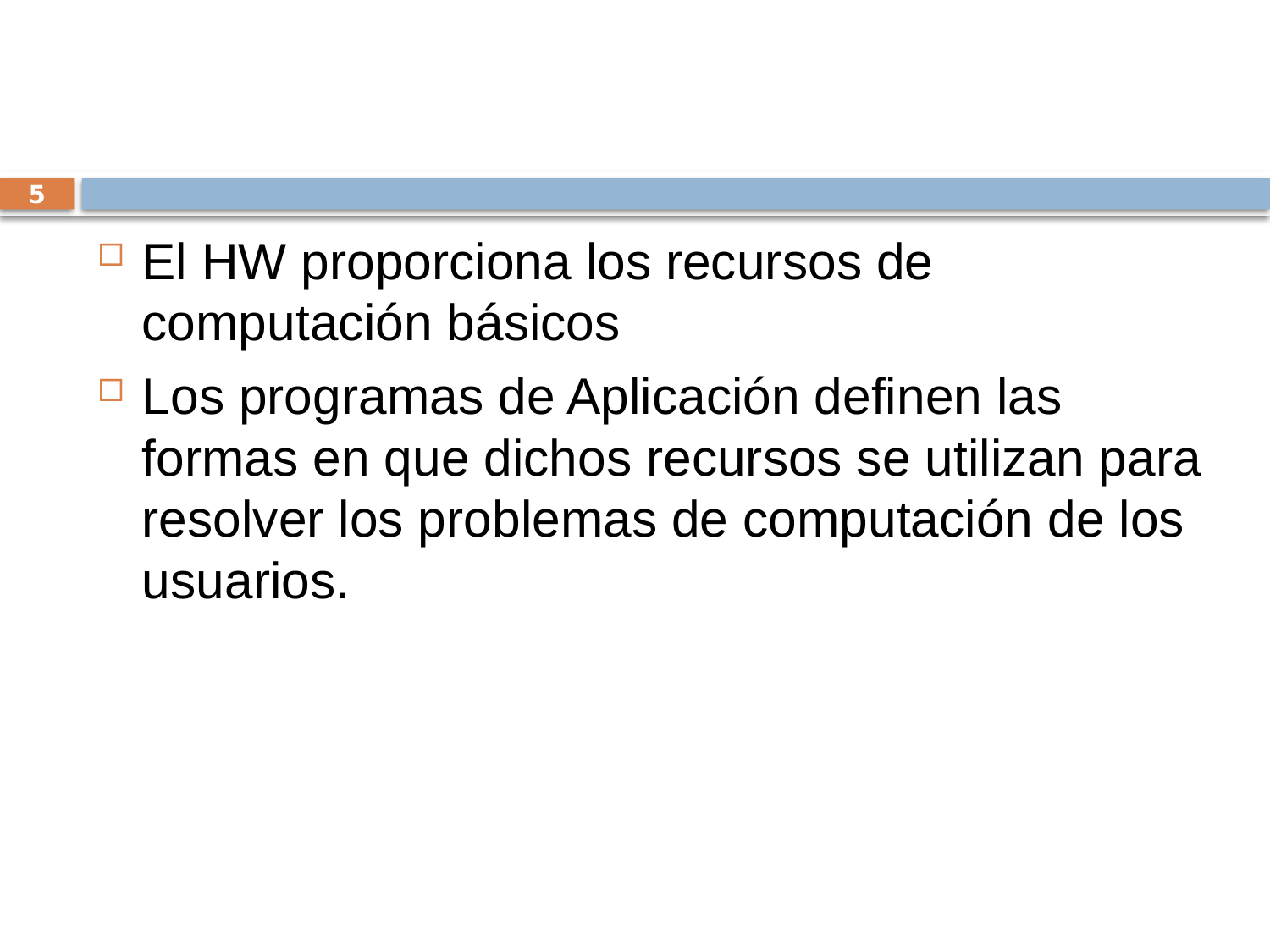

#
5
El HW proporciona los recursos de computación básicos
Los programas de Aplicación definen las formas en que dichos recursos se utilizan para resolver los problemas de computación de los usuarios.